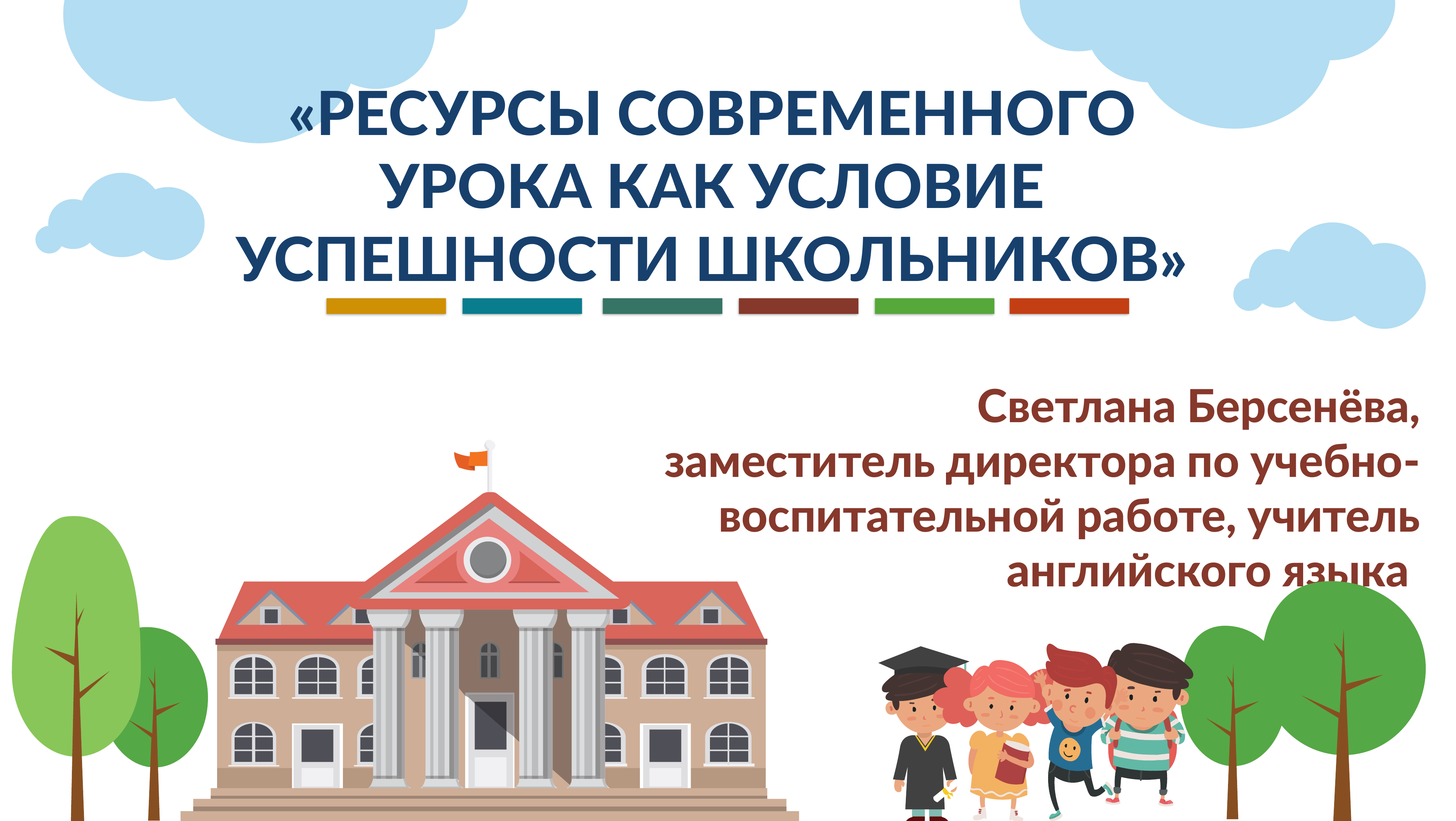

«Ресурсы современного урока как условие успешности школьников»

Светлана Берсенёва,
заместитель директора по учебно-воспитательной работе, учитель английского языка